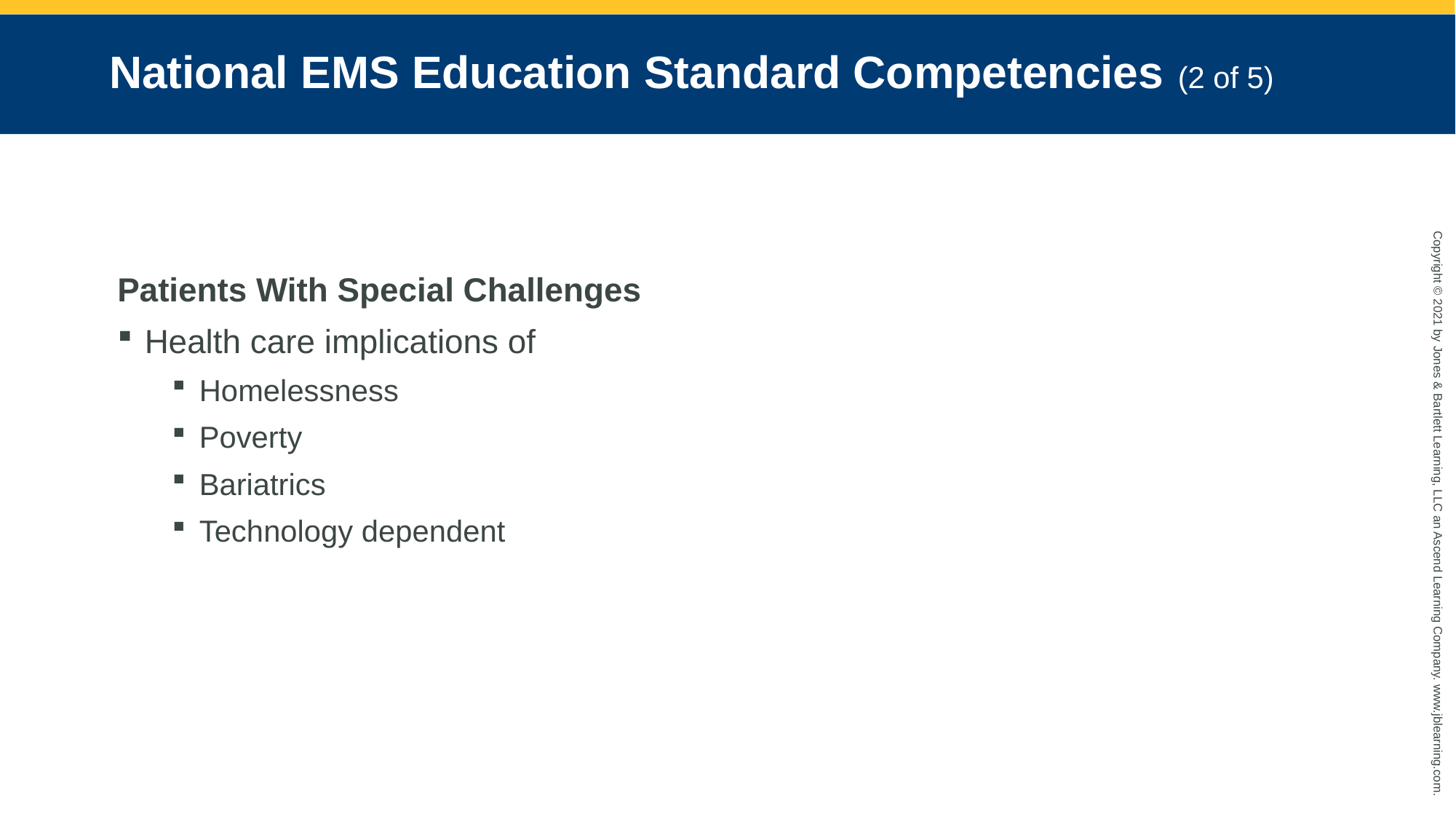

# National EMS Education Standard Competencies (2 of 5)
Patients With Special Challenges
Health care implications of
Homelessness
Poverty
Bariatrics
Technology dependent